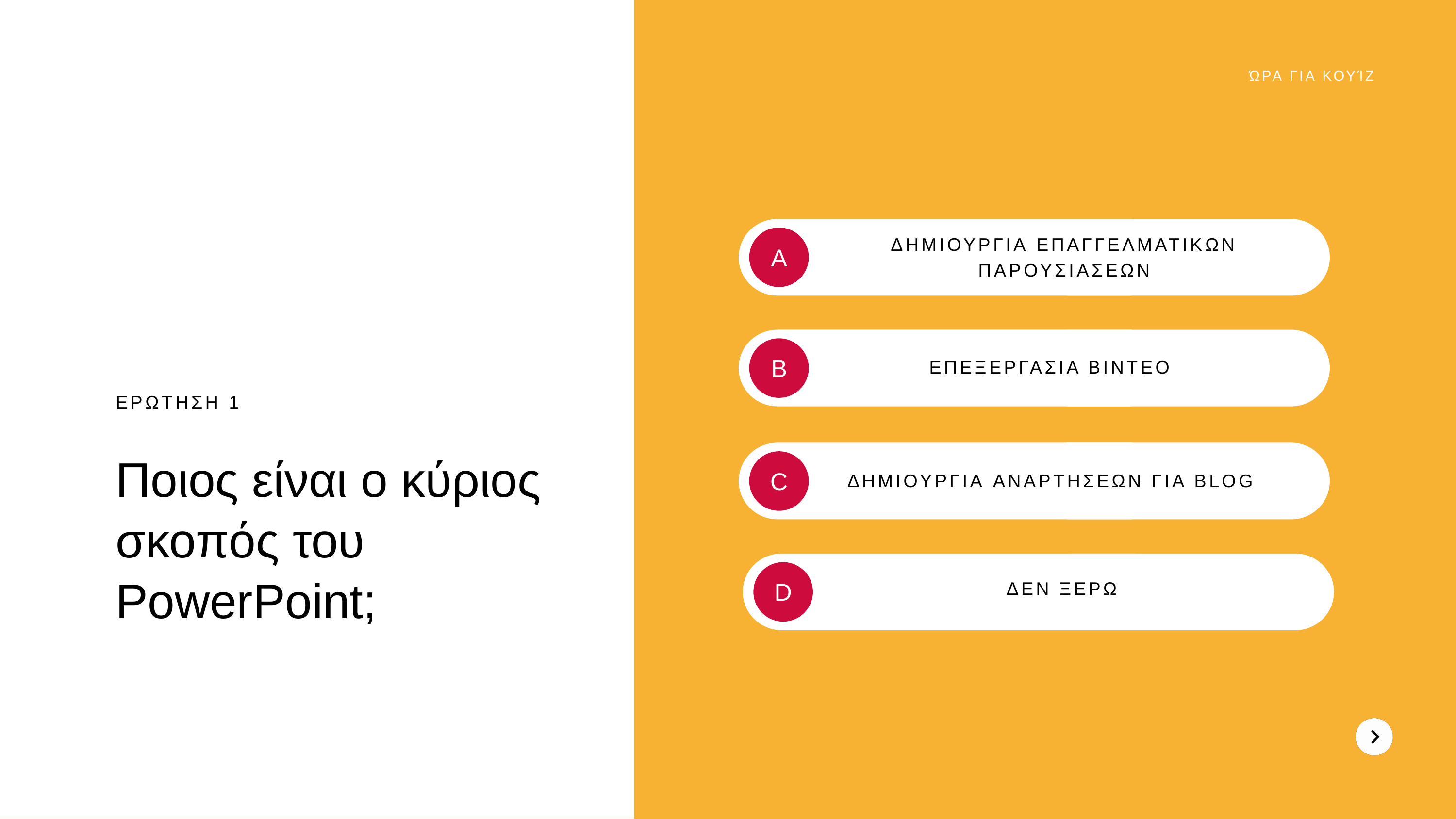

ΏΡΑ ΓΙΑ ΚΟΥΊΖ

ΔΗΜΙΟΥΡΓΙΑ ΕΠΑΓΓΕΛΜΑΤΙΚΩΝ ΠΑΡΟΥΣΙΑΣΕΩΝ
A

B
ΕΠΕΞΕΡΓΑΣΙΑ ΒΙΝΤΕΟ
ΕΡΩΤΗΣΗ 1
Ποιος είναι ο κύριος σκοπός του PowerPoint;

C
ΔΗΜΙΟΥΡΓΙΑ ΑΝΑΡΤΗΣΕΩΝ ΓΙΑ BLOG

D
ΔΕΝ ΞΕΡΩ